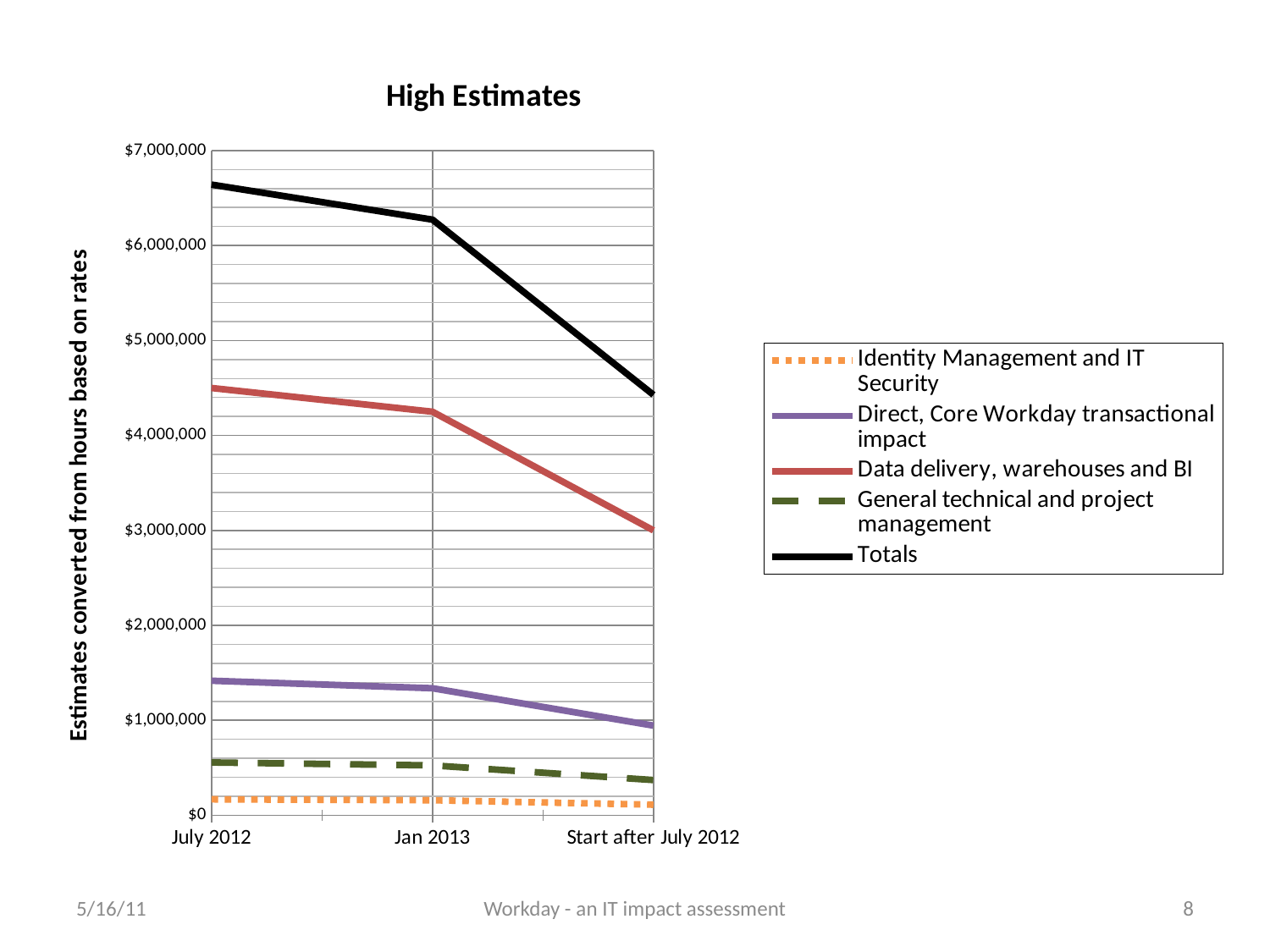

### Chart: High Estimates

| Category | Identity Management and IT Security | Direct, Core Workday transactional impact | Data delivery, warehouses and BI | General technical and project management | Totals |
|---|---|---|---|---|---|
| July 2012 | 168000.0 | 1416750.0 | 4500000.0 | 556500.0 | 6641250.0 |
| Jan 2013 | 158666.6666666667 | 1338041.66666667 | 4250000.0 | 525583.3333333333 | 6272291.66666667 |
| Start after July 2012 | 112000.0 | 944500.0 | 3000000.0 | 371000.0 | 4427500.0 |
5/16/11
Workday - an IT impact assessment
8